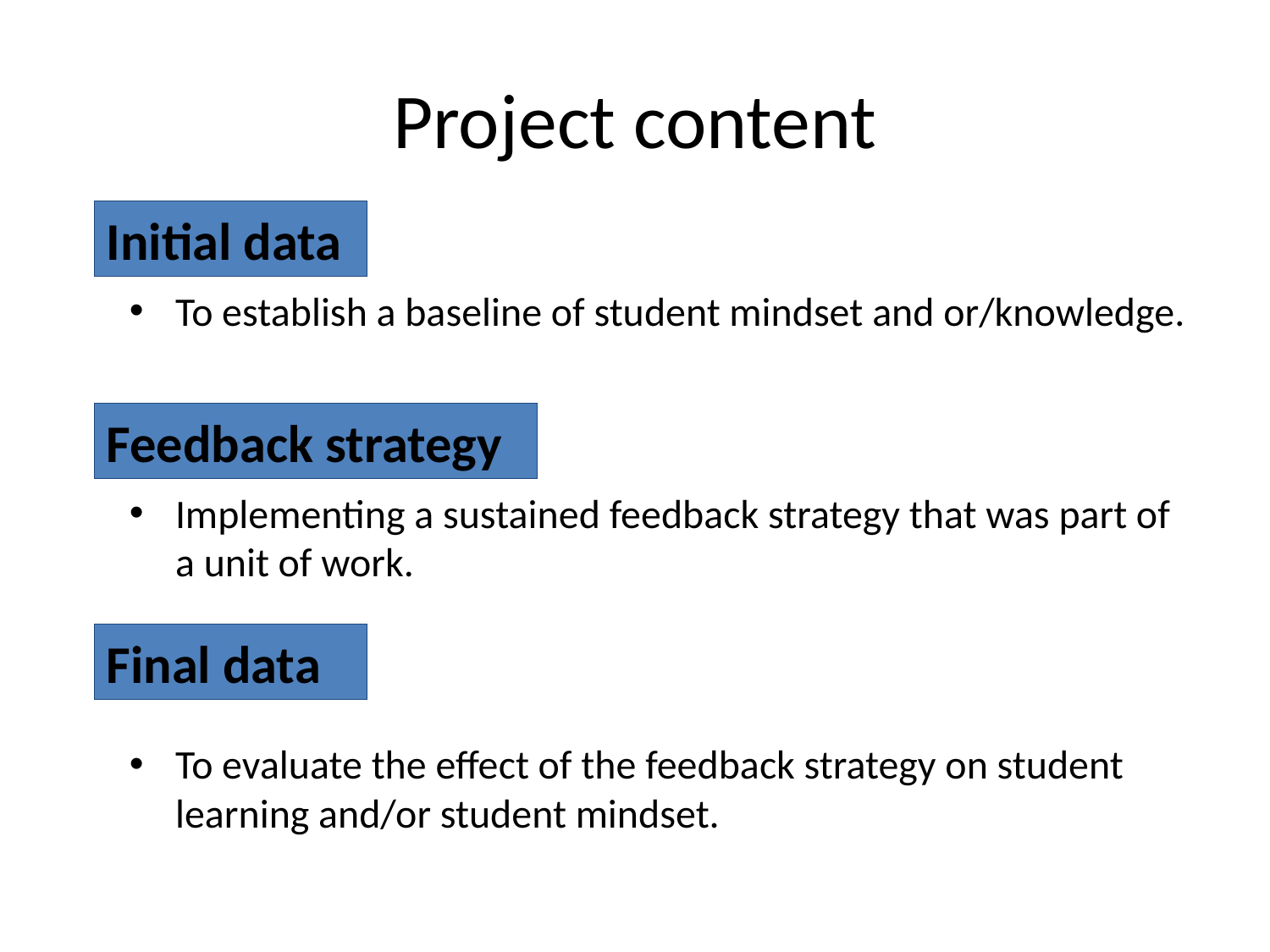

# Project content
Initial data

To establish a baseline of student mindset and or/knowledge.

Implementing a sustained feedback strategy that was part of a unit of work.

To evaluate the effect of the feedback strategy on student learning and/or student mindset.
Feedback strategy
Final data